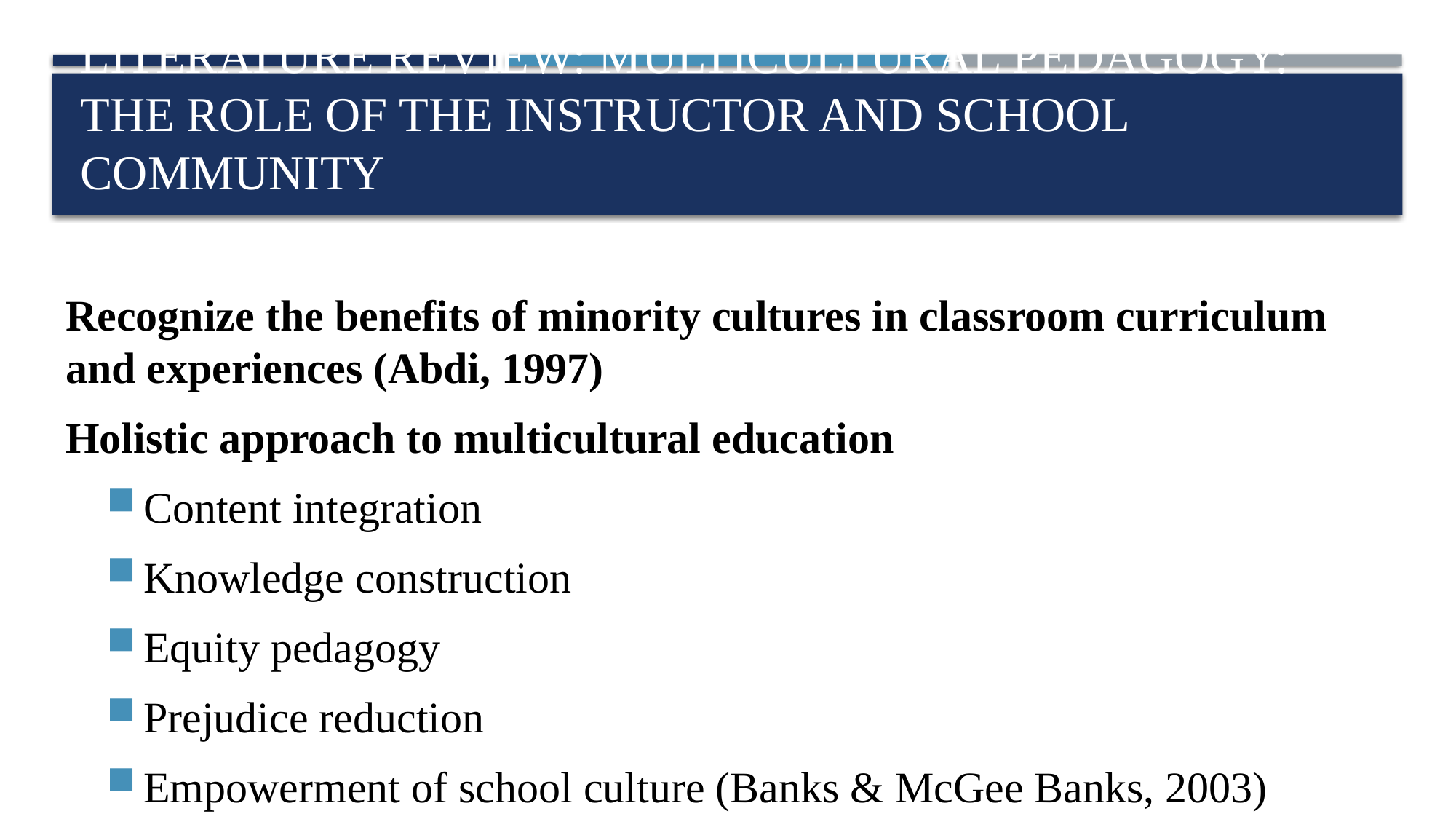

# Literature Review: Multicultural Pedagogy: The Role of the Instructor and School Community
Recognize the benefits of minority cultures in classroom curriculum and experiences (Abdi, 1997)
Holistic approach to multicultural education
Content integration
Knowledge construction
Equity pedagogy
Prejudice reduction
Empowerment of school culture (Banks & McGee Banks, 2003)